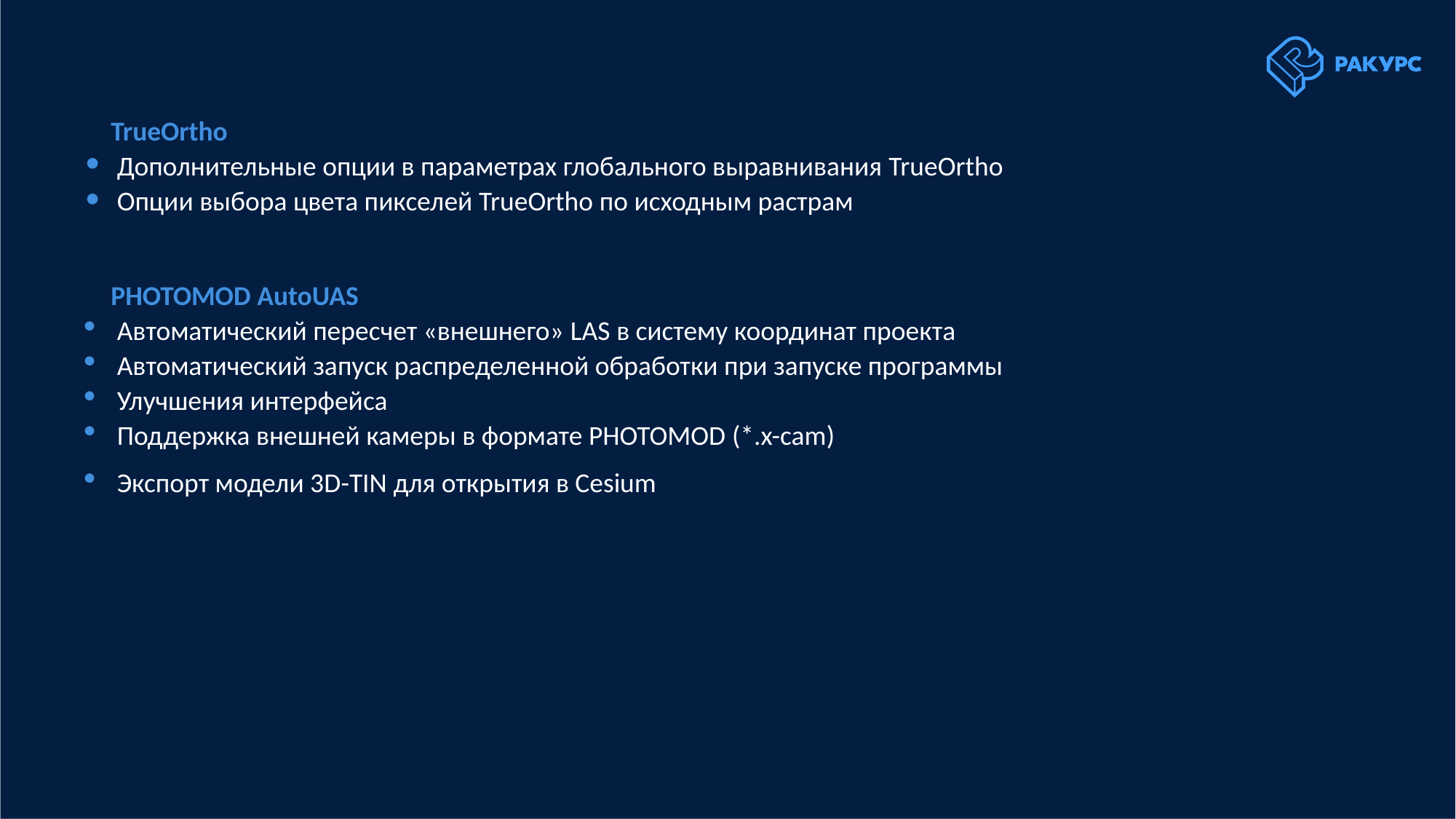

TrueOrtho
 Дополнительные опции в параметрах глобального выравнивания TrueOrtho
 Опции выбора цвета пикселей TrueOrtho по исходным растрам

PHOTOMOD AutoUAS
 Автоматический пересчет «внешнего» LAS в систему координат проекта
 Автоматический запуск распределенной обработки при запуске программы
 Улучшения интерфейса
 Поддержка внешней камеры в формате PHOTOMOD (*.x-cam)
 Экспорт модели 3D-TIN для открытия в Cesium